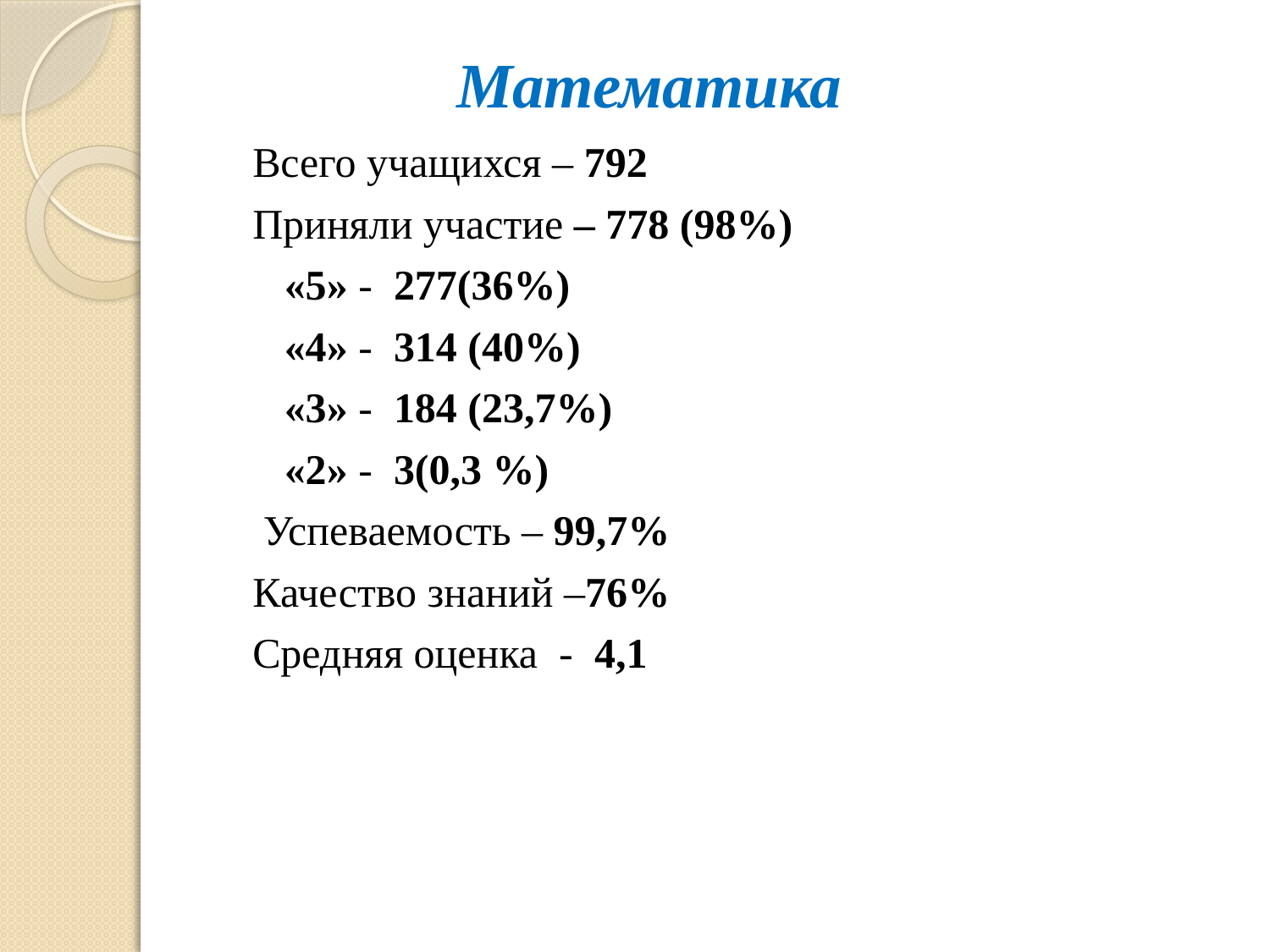

# Математика
Всего учащихся – 792
Приняли участие – 778 (98%)
   «5» -  277(36%)
   «4» -  314 (40%)
   «3» -  184 (23,7%)
   «2» -  3(0,3 %)
 Успеваемость – 99,7%
Качество знаний –76%
Средняя оценка  -  4,1